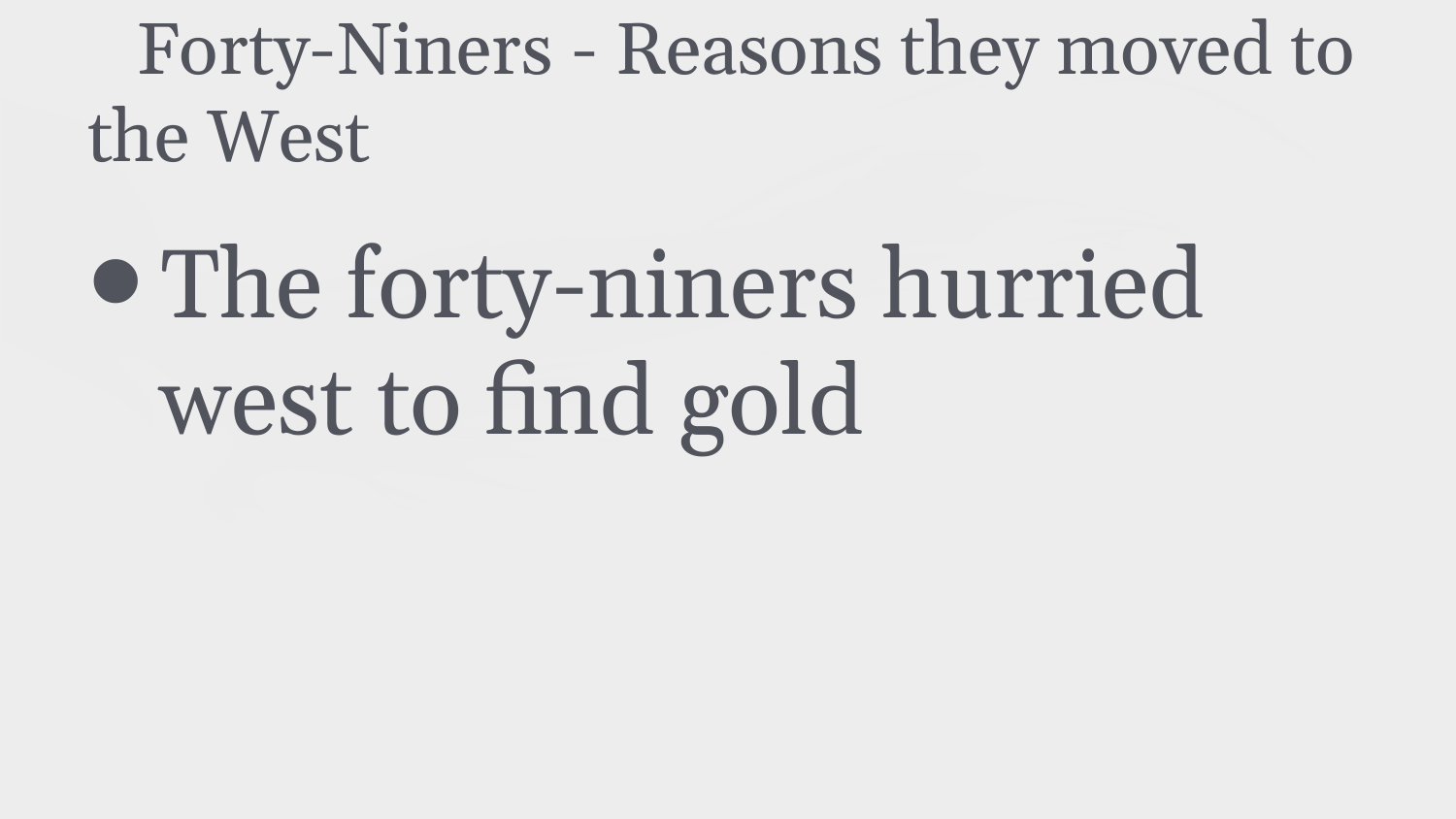

# Forty-Niners - Reasons they moved to the West
The forty-niners hurried west to find gold